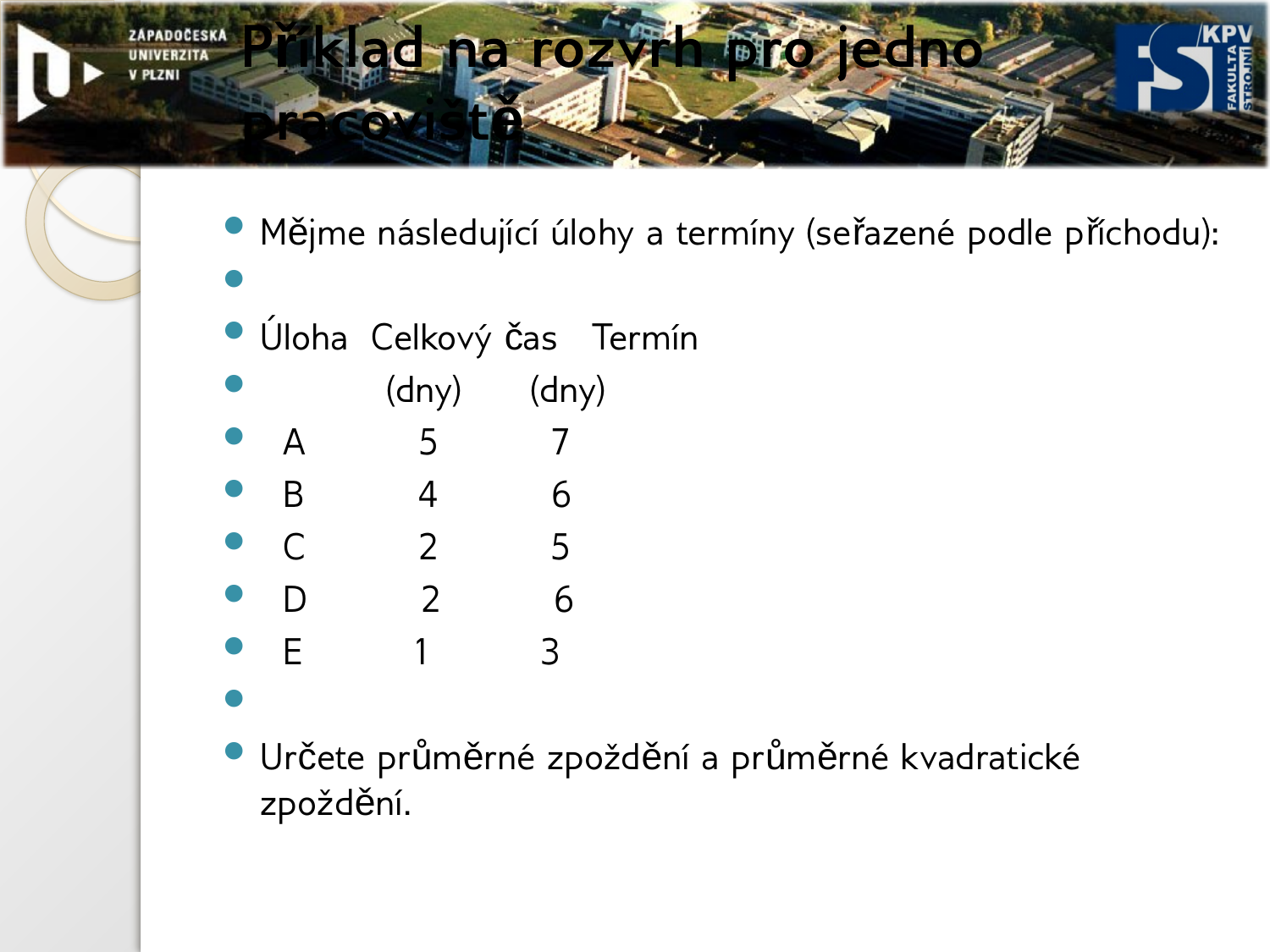

# Příklad na rozvrh pro jedno pracoviště
Mějme následující úlohy a termíny (seřazené podle příchodu):

Úloha  Celkový čas   Termín
           (dny)      (dny)
  A          5          7
  B          4          6
  C          2          5
  D          2          6
  E          1          3

Určete průměrné zpoždění a průměrné kvadratické zpoždění.